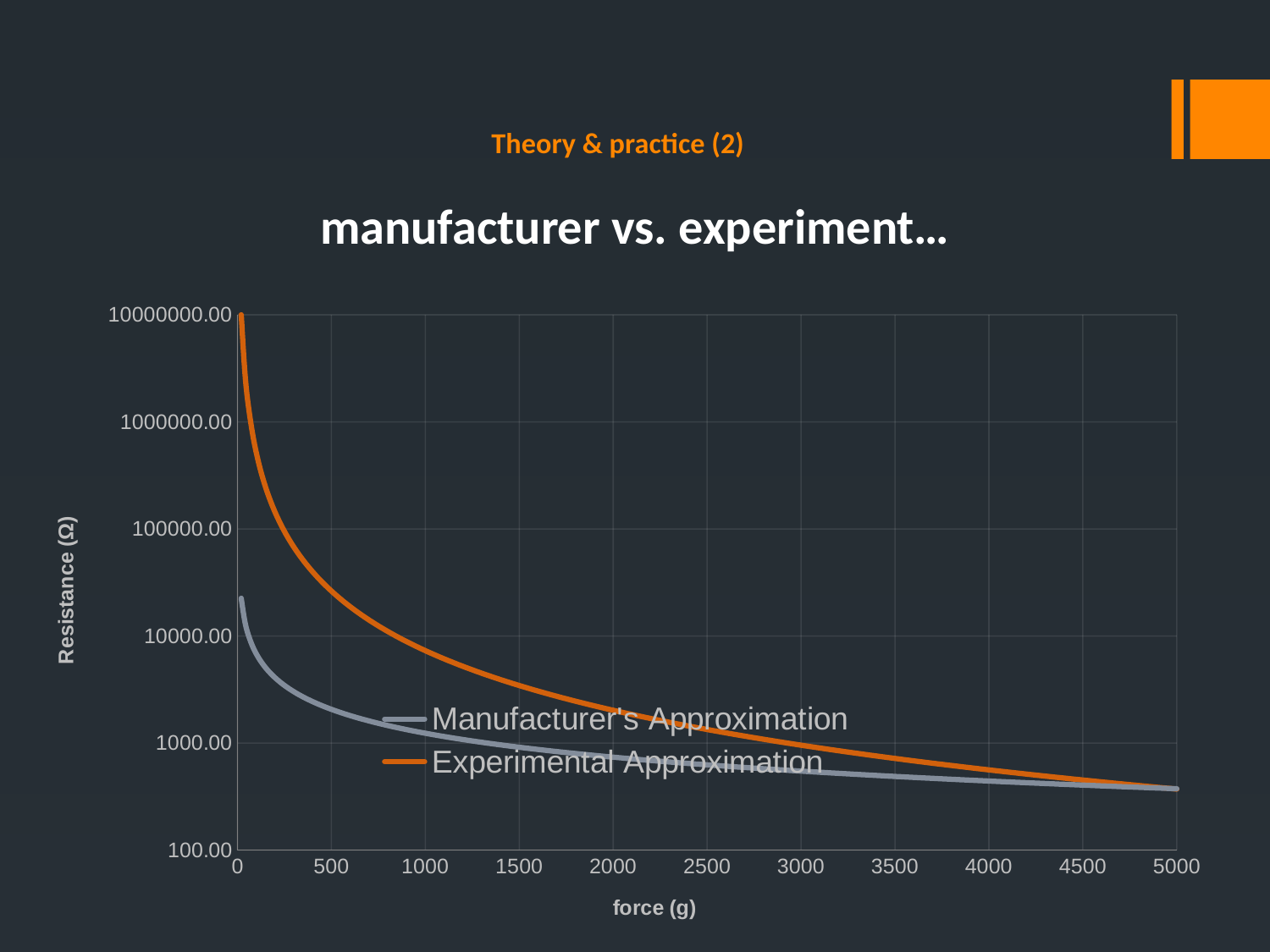

# Theory & practice (2)

manufacturer vs. experiment…

### Chart

| Category |  |  |
|---|---|---|